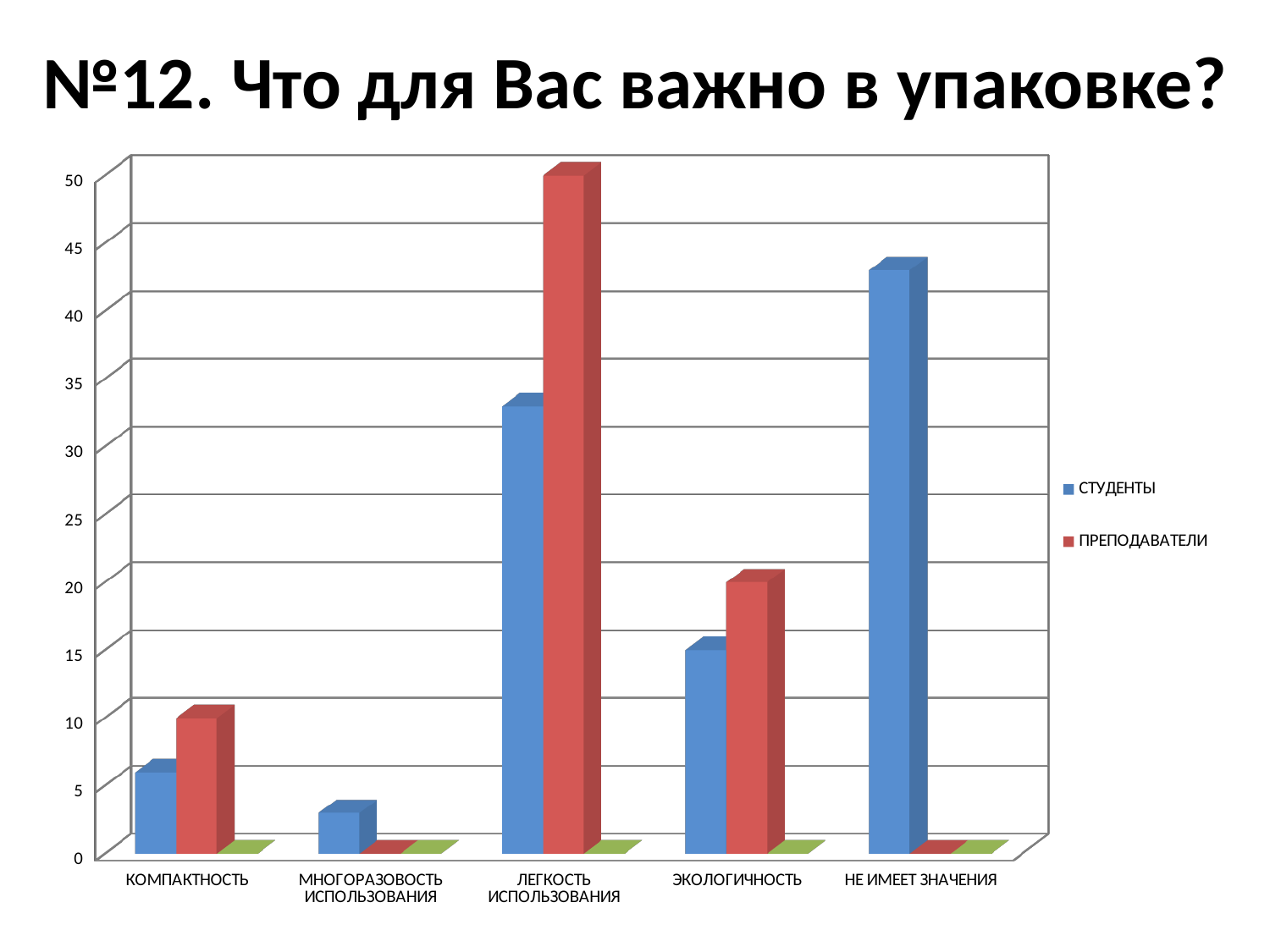

# №12. Что для Вас важно в упаковке?

[unsupported chart]